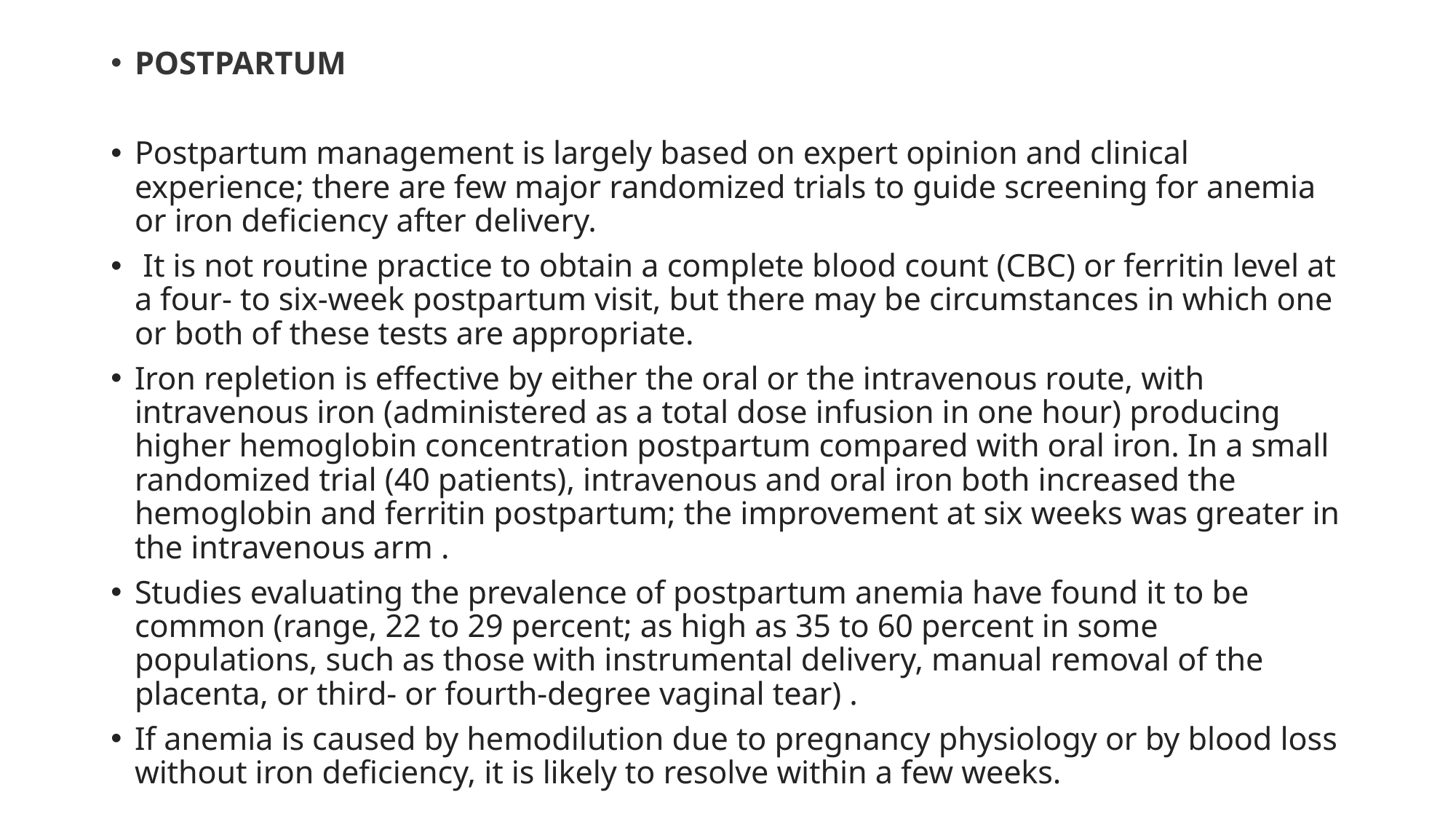

POSTPARTUM

Postpartum management is largely based on expert opinion and clinical experience; there are few major randomized trials to guide screening for anemia or iron deficiency after delivery.
 It is not routine practice to obtain a complete blood count (CBC) or ferritin level at a four- to six-week postpartum visit, but there may be circumstances in which one or both of these tests are appropriate.
Iron repletion is effective by either the oral or the intravenous route, with intravenous iron (administered as a total dose infusion in one hour) producing higher hemoglobin concentration postpartum compared with oral iron. In a small randomized trial (40 patients), intravenous and oral iron both increased the hemoglobin and ferritin postpartum; the improvement at six weeks was greater in the intravenous arm .
Studies evaluating the prevalence of postpartum anemia have found it to be common (range, 22 to 29 percent; as high as 35 to 60 percent in some populations, such as those with instrumental delivery, manual removal of the placenta, or third- or fourth-degree vaginal tear) .
If anemia is caused by hemodilution due to pregnancy physiology or by blood loss without iron deficiency, it is likely to resolve within a few weeks.